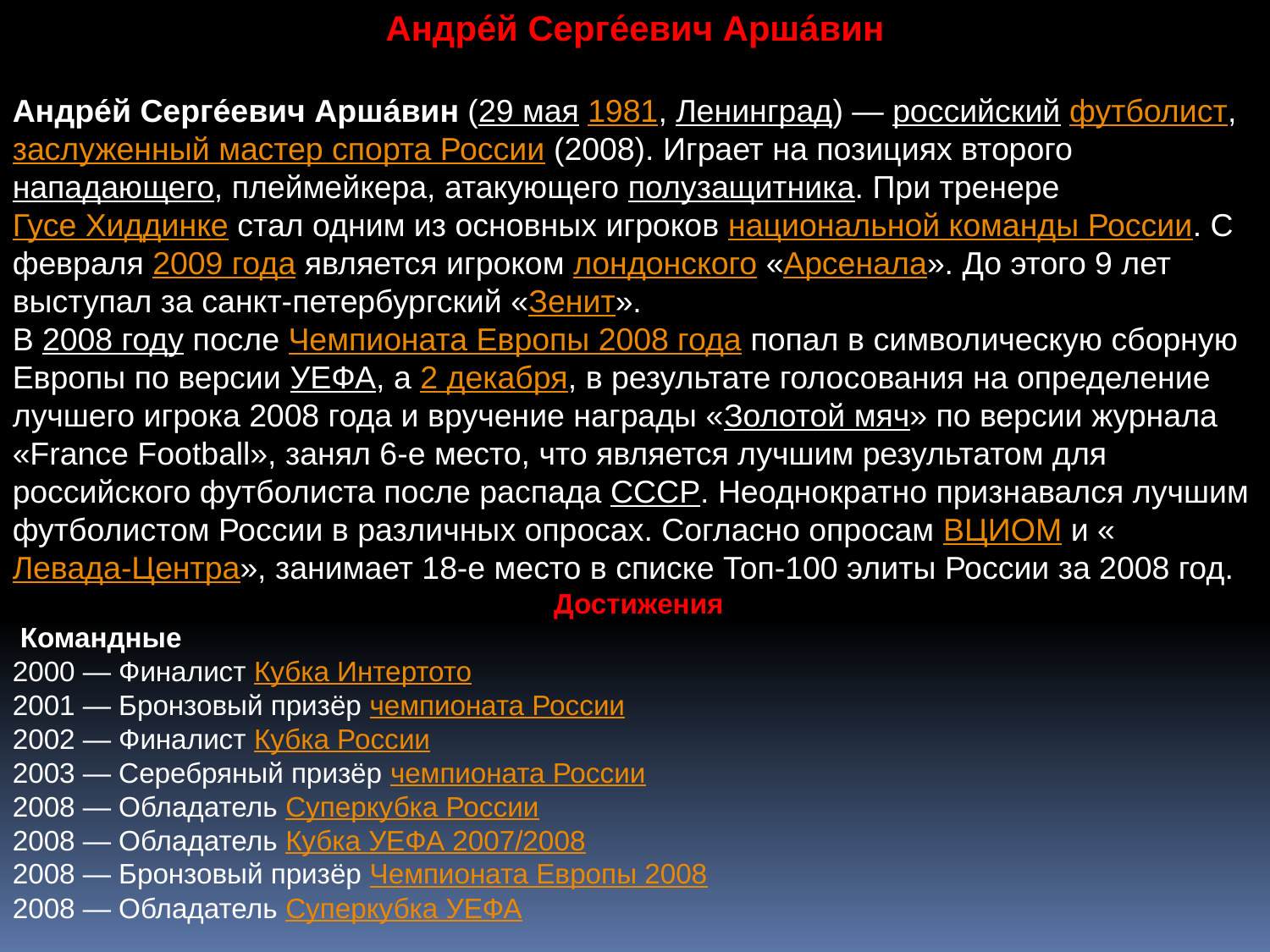

Андре́й Серге́евич Арша́вин

Андре́й Серге́евич Арша́вин (29 мая 1981, Ленинград) — российский футболист, заслуженный мастер спорта России (2008). Играет на позициях второго нападающего, плеймейкера, атакующего полузащитника. При тренере Гусе Хиддинке стал одним из основных игроков национальной команды России. С февраля 2009 года является игроком лондонского «Арсенала». До этого 9 лет выступал за санкт-петербургский «Зенит».
В 2008 году после Чемпионата Европы 2008 года попал в символическую сборную Европы по версии УЕФА, а 2 декабря, в результате голосования на определение лучшего игрока 2008 года и вручение награды «Золотой мяч» по версии журнала «France Football», занял 6-е место, что является лучшим результатом для российского футболиста после распада СССР. Неоднократно признавался лучшим футболистом России в различных опросах. Согласно опросам ВЦИОМ и «Левада-Центра», занимает 18-е место в списке Топ-100 элиты России за 2008 год.
 Достижения
 Командные
2000 — Финалист Кубка Интертото
2001 — Бронзовый призёр чемпионата России
2002 — Финалист Кубка России
2003 — Серебряный призёр чемпионата России
2008 — Обладатель Суперкубка России
2008 — Обладатель Кубка УЕФА 2007/2008
2008 — Бронзовый призёр Чемпионата Европы 2008
2008 — Обладатель Суперкубка УЕФА